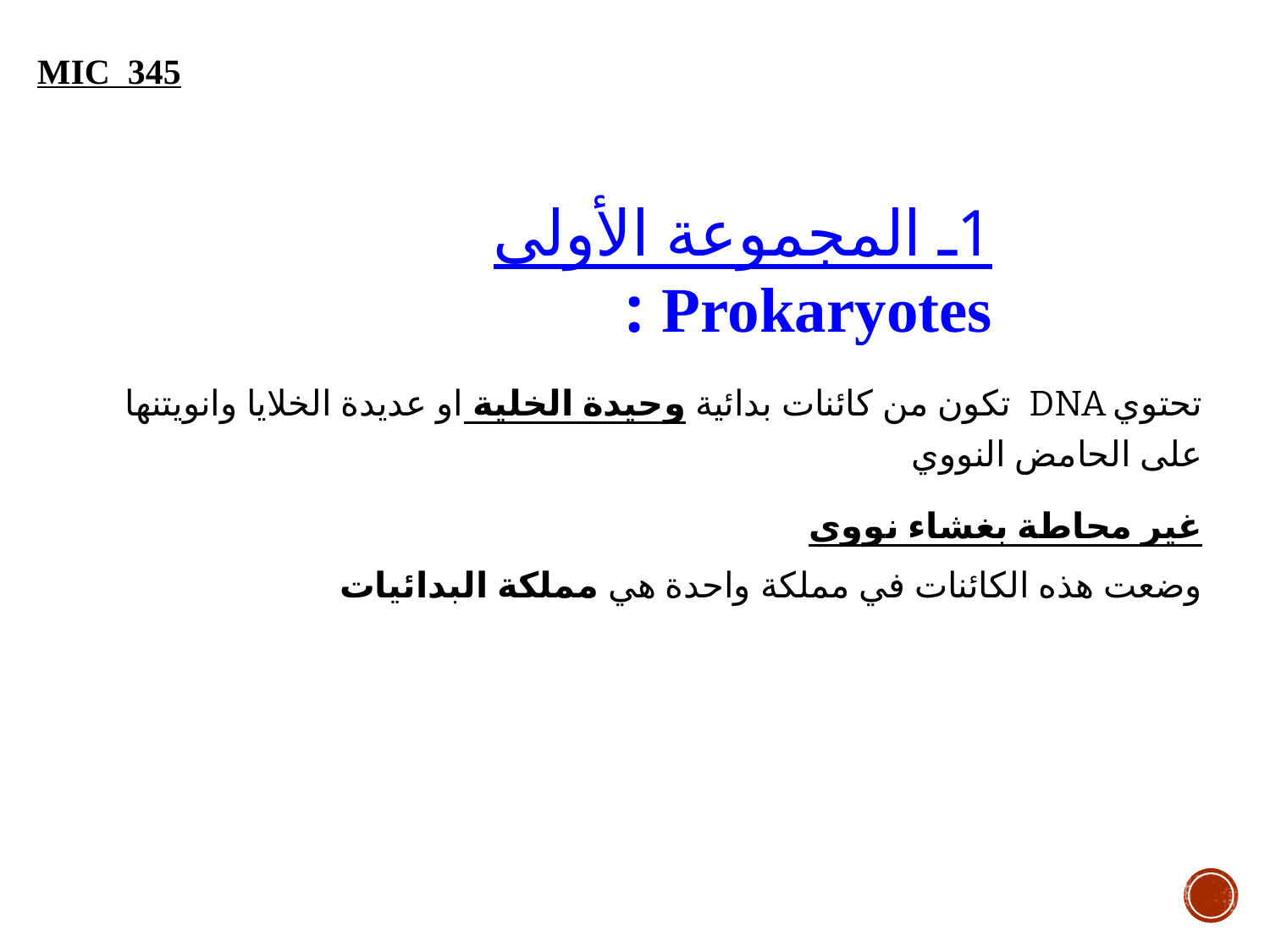

MIC  345
1ـ المجموعة الأولى Prokaryotes :
تكون من كائنات بدائية وحيدة الخلية او عديدة الخلايا وانويتنها  DNA تحتوي على الحامض النووي
غير محاطة بغشاء نووي
وضعت هذه الكائنات في مملكة واحدة هي مملكة البدائيات